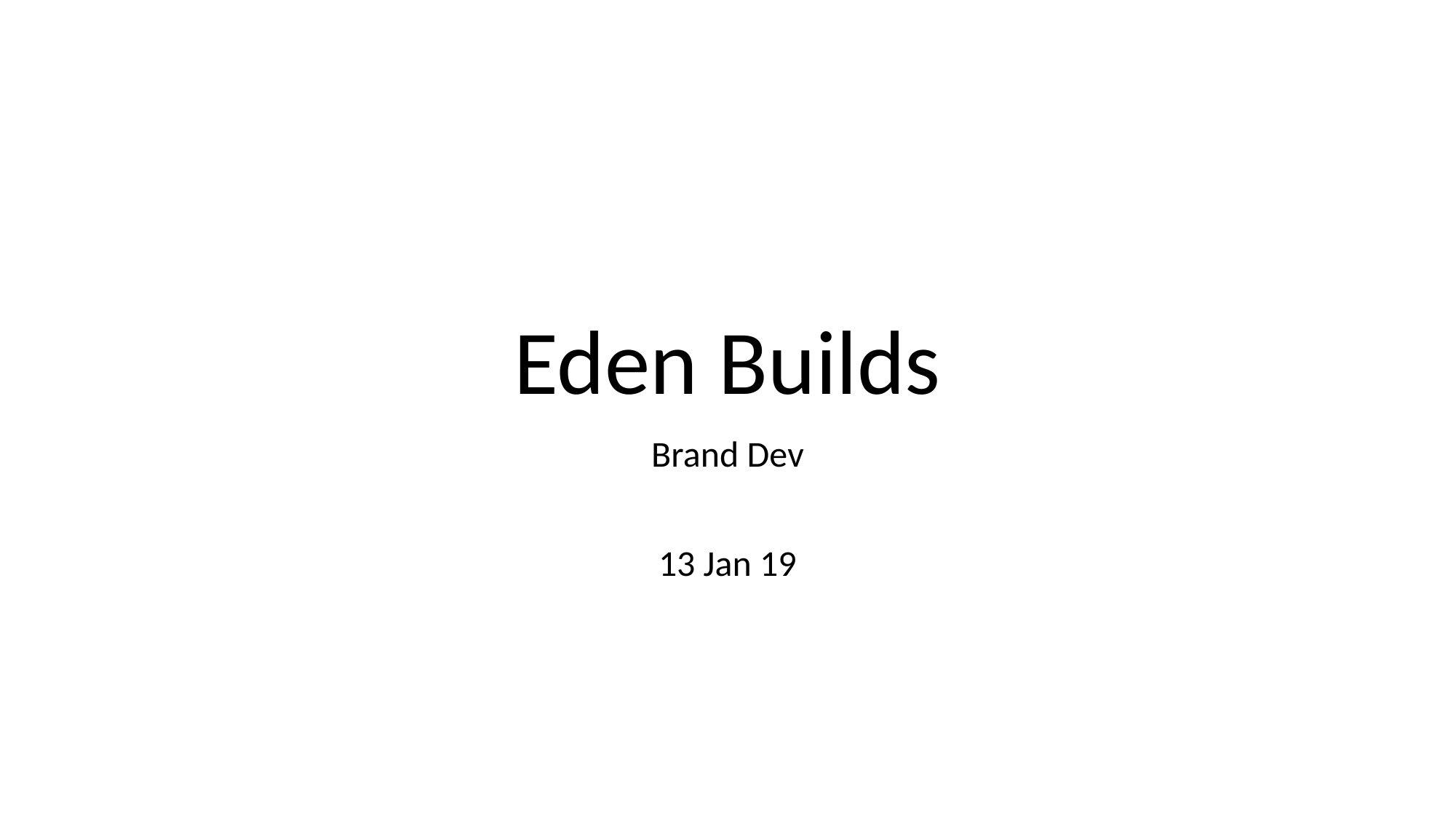

# Eden Builds
Brand Dev

13 Jan 19